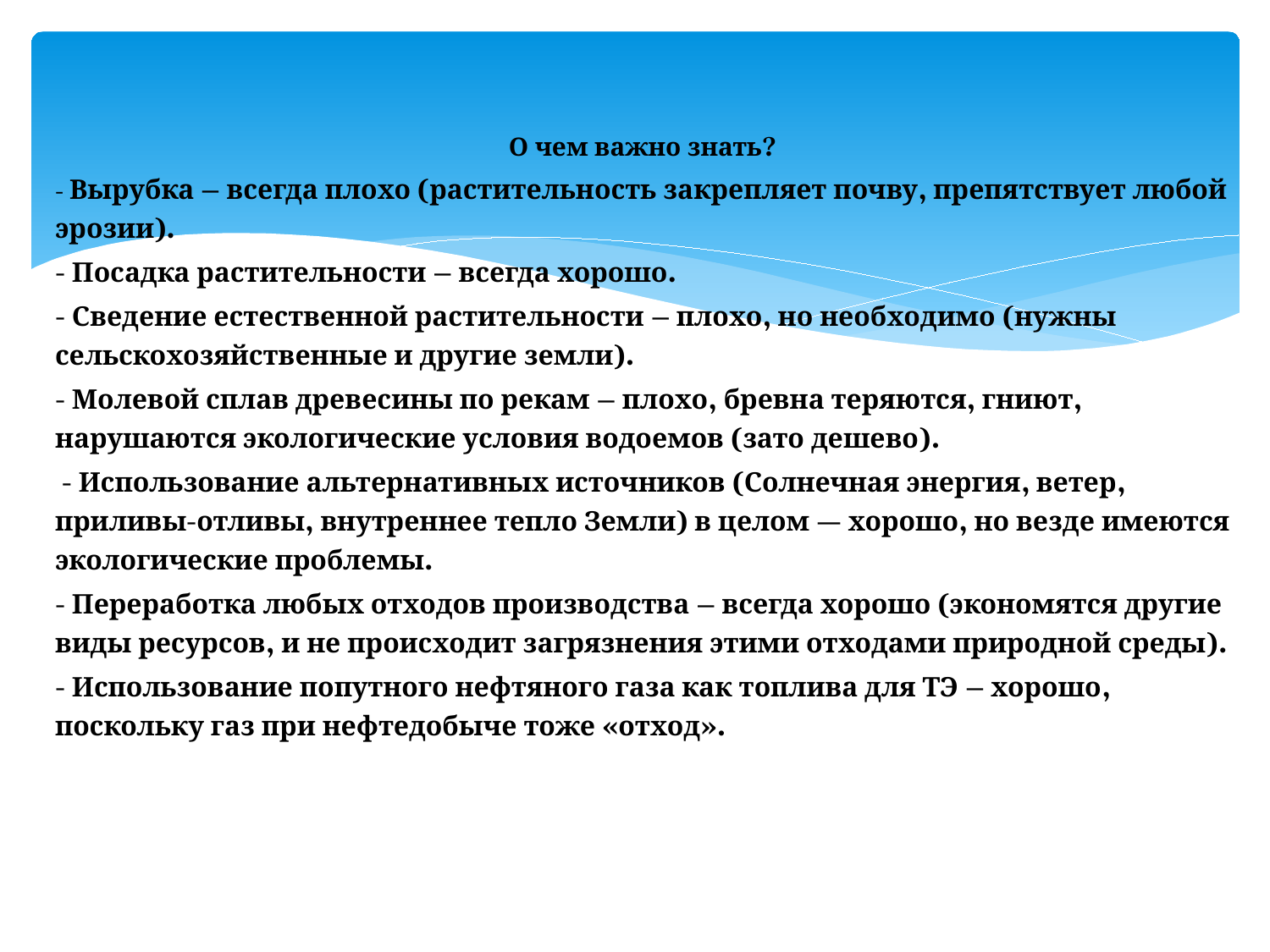

О чем важно знать?
- Вырубка – всегда плохо (растительность закрепляет почву, препятствует любой эрозии).
- Посадка растительности – всегда хорошо.
- Сведение естественной растительности – плохо, но необходимо (нужны сельскохозяйственные и другие земли).
- Молевой сплав древесины по рекам – плохо, бревна теряются, гниют, нарушаются экологические условия водоемов (зато дешево).
 - Использование альтернативных источников (Солнечная энергия, ветер, приливы-отливы, внутреннее тепло Земли) в целом — хорошо, но везде имеются экологические проблемы.
- Переработка любых отходов производства – всегда хорошо (экономятся другие виды ресурсов, и не происходит загрязнения этими отходами природной среды).
- Использование попутного нефтяного газа как топлива для ТЭ – хорошо, поскольку газ при нефтедобыче тоже «отход».